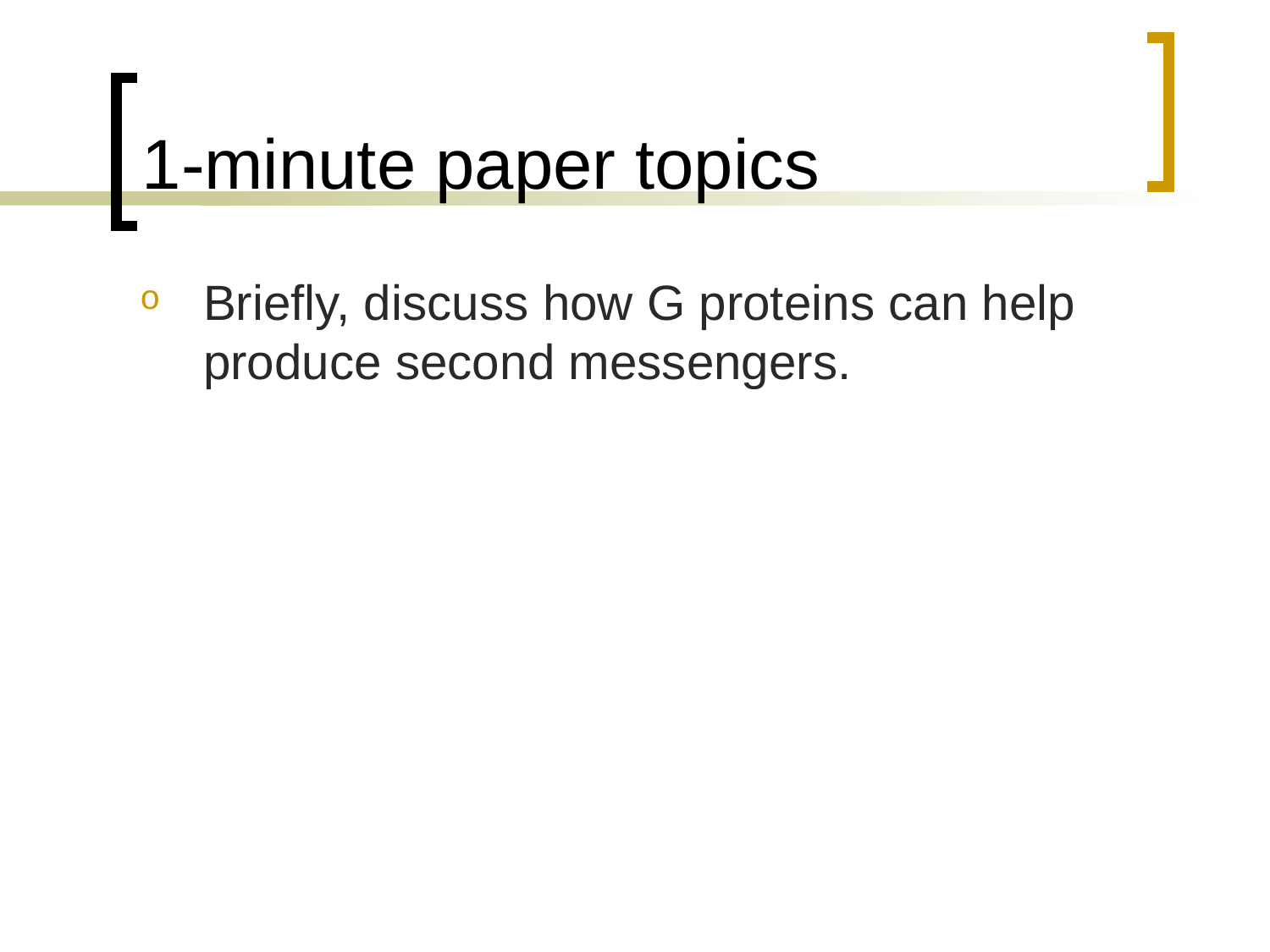

# 1-minute paper topics
Briefly, discuss how G proteins can help produce second messengers.